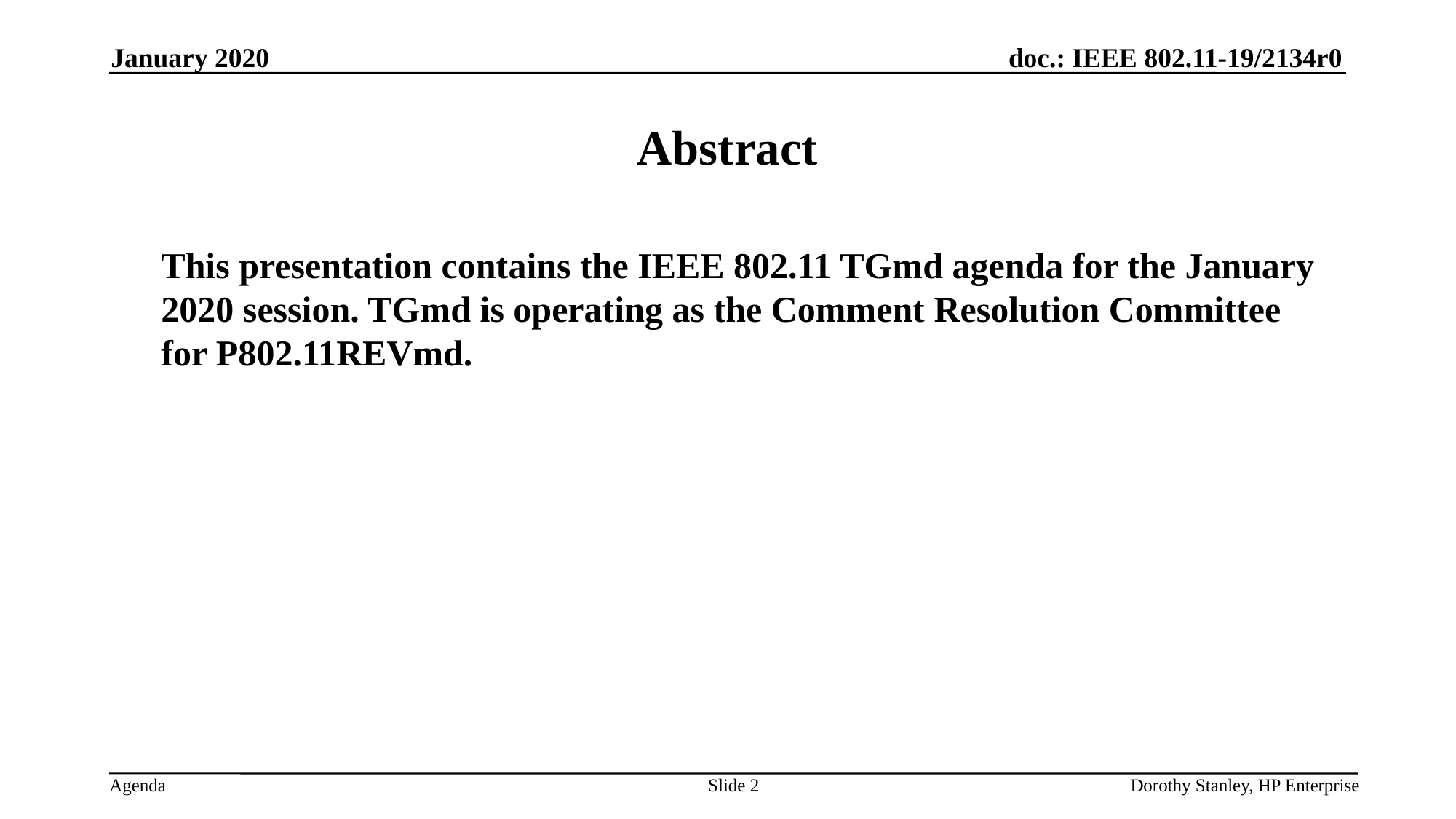

January 2020
# Abstract
	This presentation contains the IEEE 802.11 TGmd agenda for the January 2020 session. TGmd is operating as the Comment Resolution Committee for P802.11REVmd.

Slide 2
Dorothy Stanley, HP Enterprise